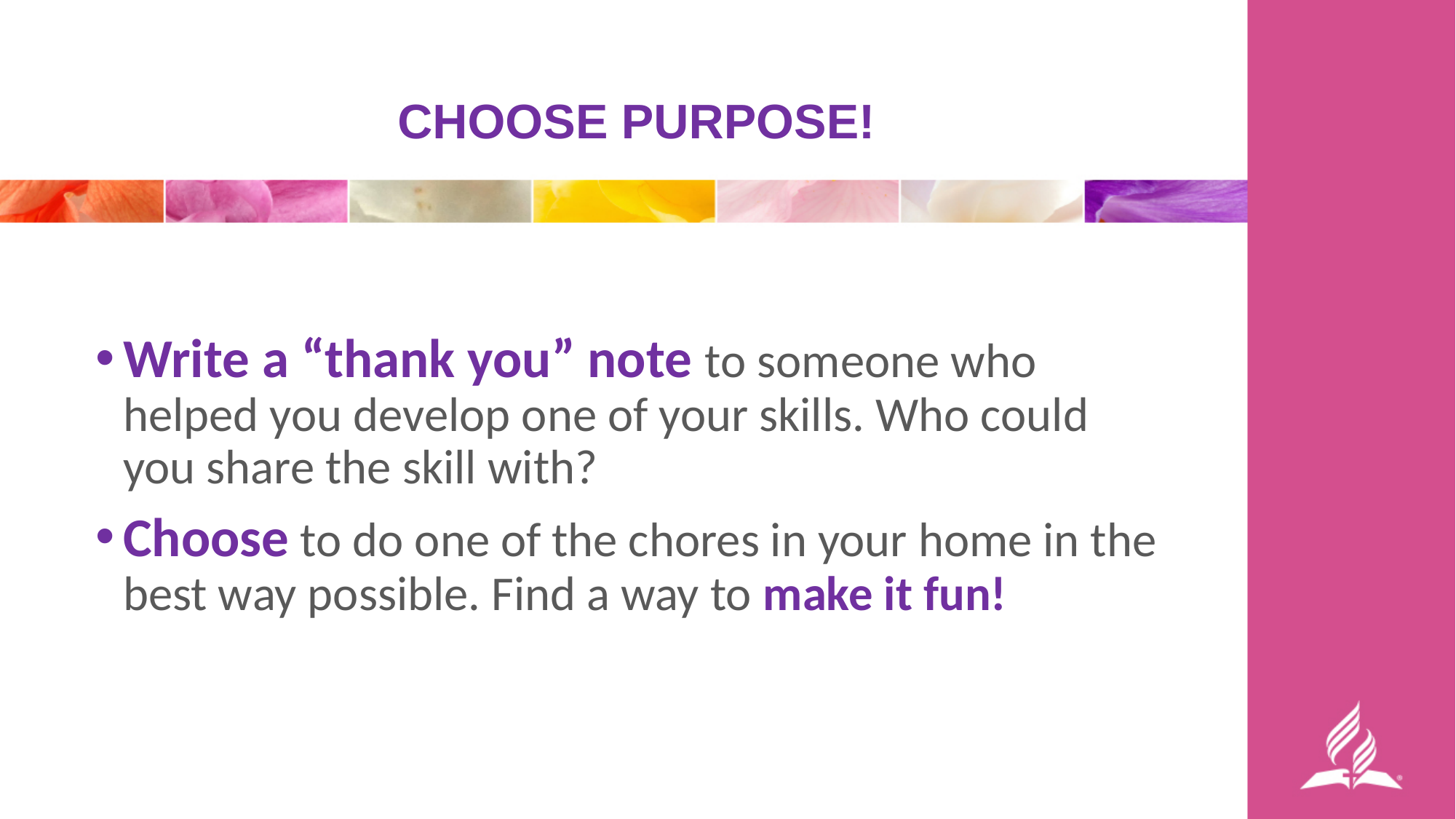

# CHOOSE PURPOSE!
Write a “thank you” note to someone who helped you develop one of your skills. Who could you share the skill with?
Choose to do one of the chores in your home in the best way possible. Find a way to make it fun!